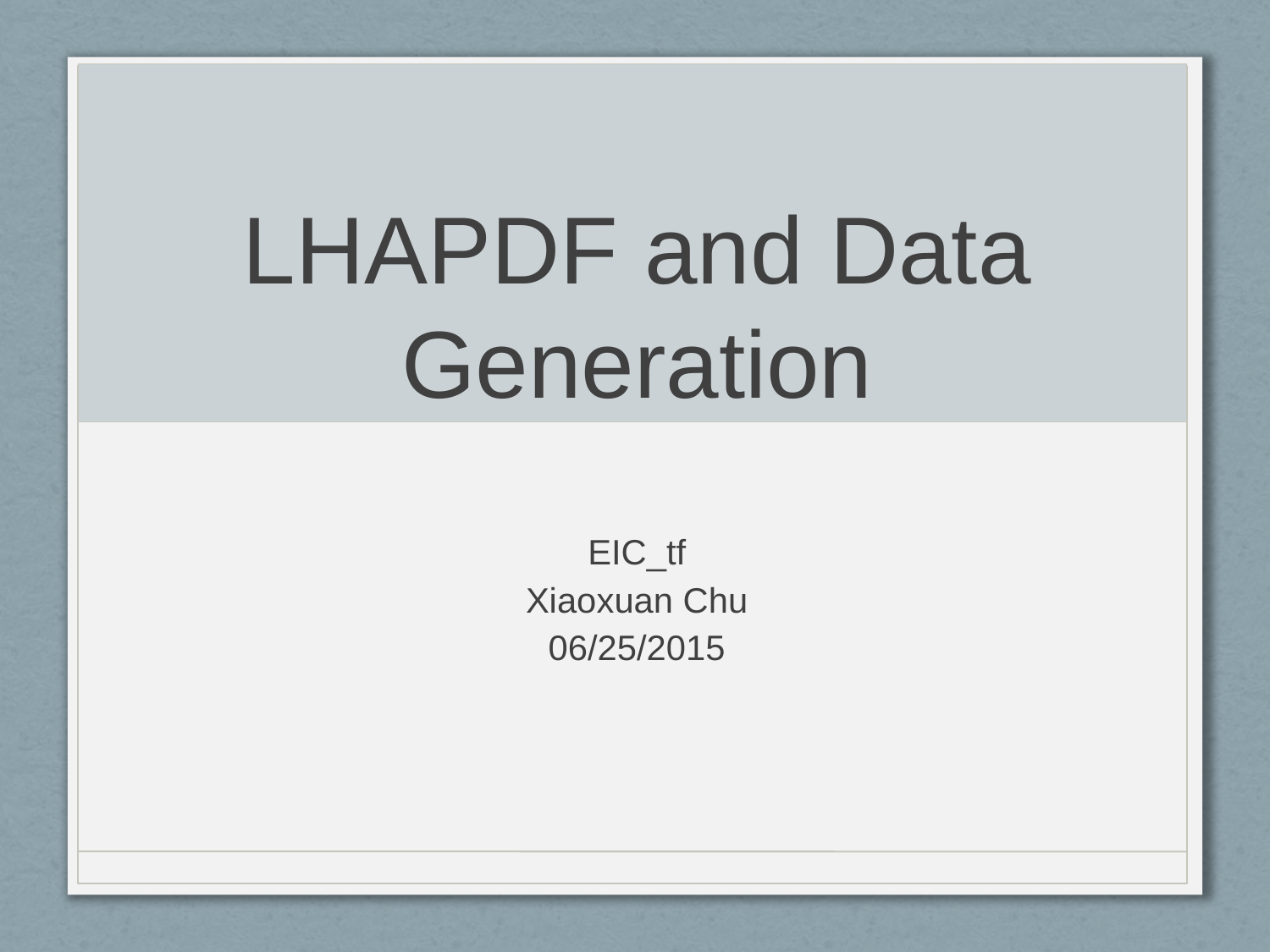

# LHAPDF and Data Generation

EIC_tf
Xiaoxuan Chu
06/25/2015